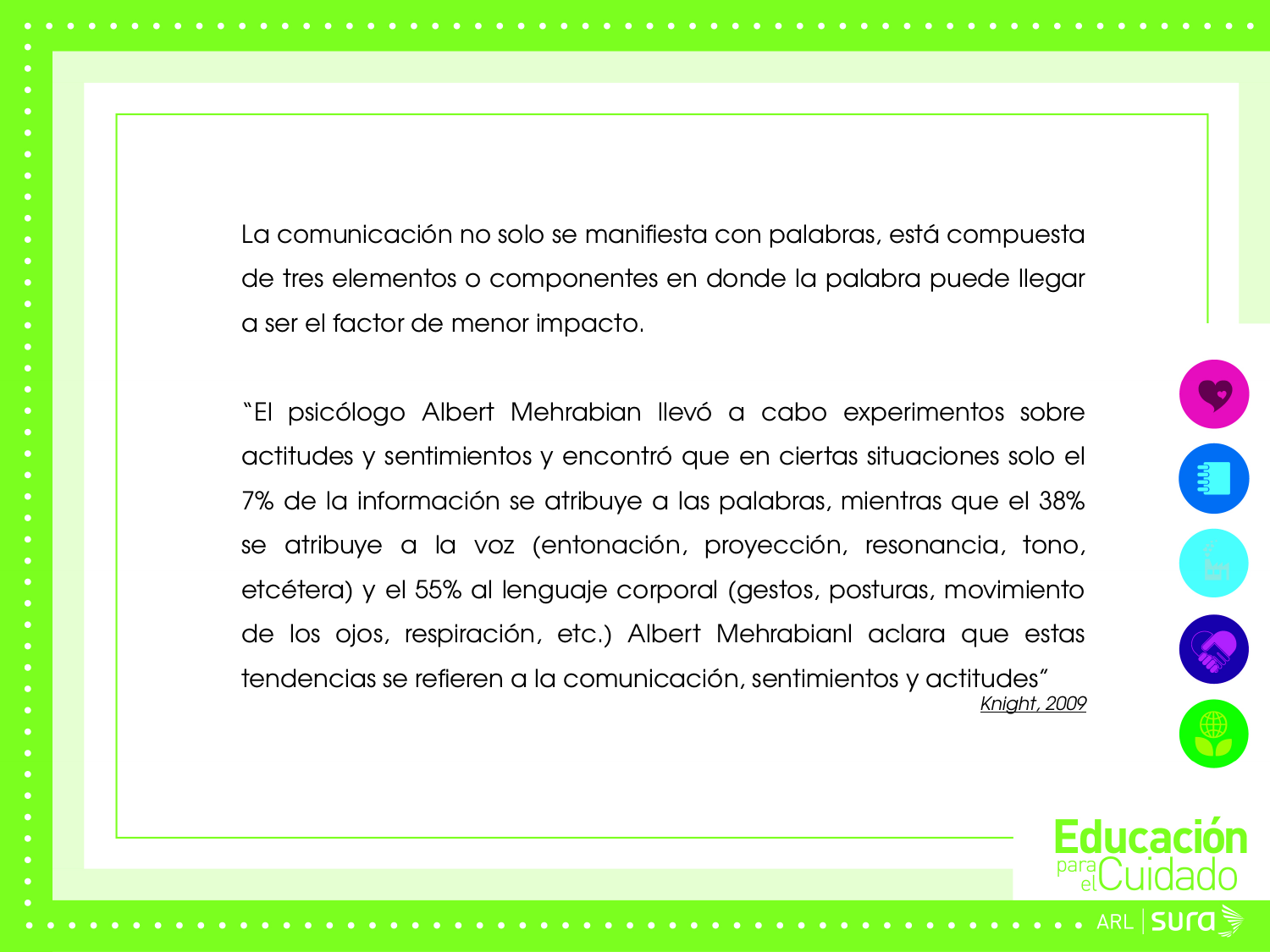

La comunicación no solo se manifiesta con palabras, está compuesta de tres elementos o componentes en donde la palabra puede llegar a ser el factor de menor impacto.

“El psicólogo Albert Mehrabian llevó a cabo experimentos sobre actitudes y sentimientos y encontró que en ciertas situaciones solo el 7% de la información se atribuye a las palabras, mientras que el 38% se atribuye a la voz (entonación, proyección, resonancia, tono, etcétera) y el 55% al lenguaje corporal (gestos, posturas, movimiento de los ojos, respiración, etc.) Albert Mehrabianl aclara que estas tendencias se refieren a la comunicación, sentimientos y actitudes”
Knight, 2009